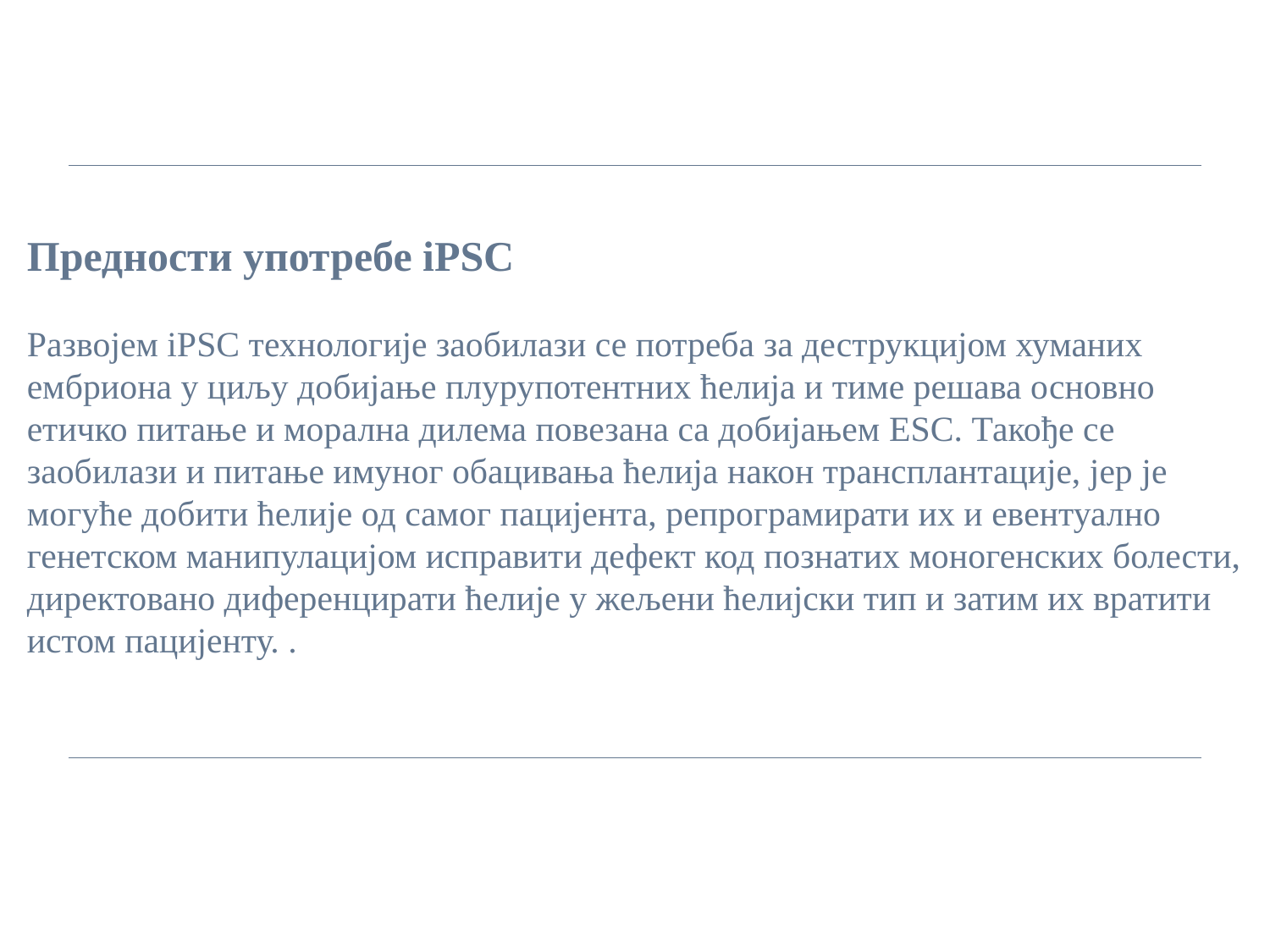

Предности употребе iPSC

Развојем iPSC технологије заобилази се потреба за деструкцијом хуманих ембриона у циљу добијање плурупотентних ћелија и тиме решава основно етичко питање и морална дилема повезана са добијањем ESC. Такође се заобилази и питање имуног обацивања ћелија након трансплантације, јер је могуће добити ћелије од самог пацијента, репрограмирати их и евентуално генетском манипулацијом исправити дефект код познатих моногенских болести, директовано диференцирати ћелије у жељени ћелијски тип и затим их вратити истом пацијенту. .